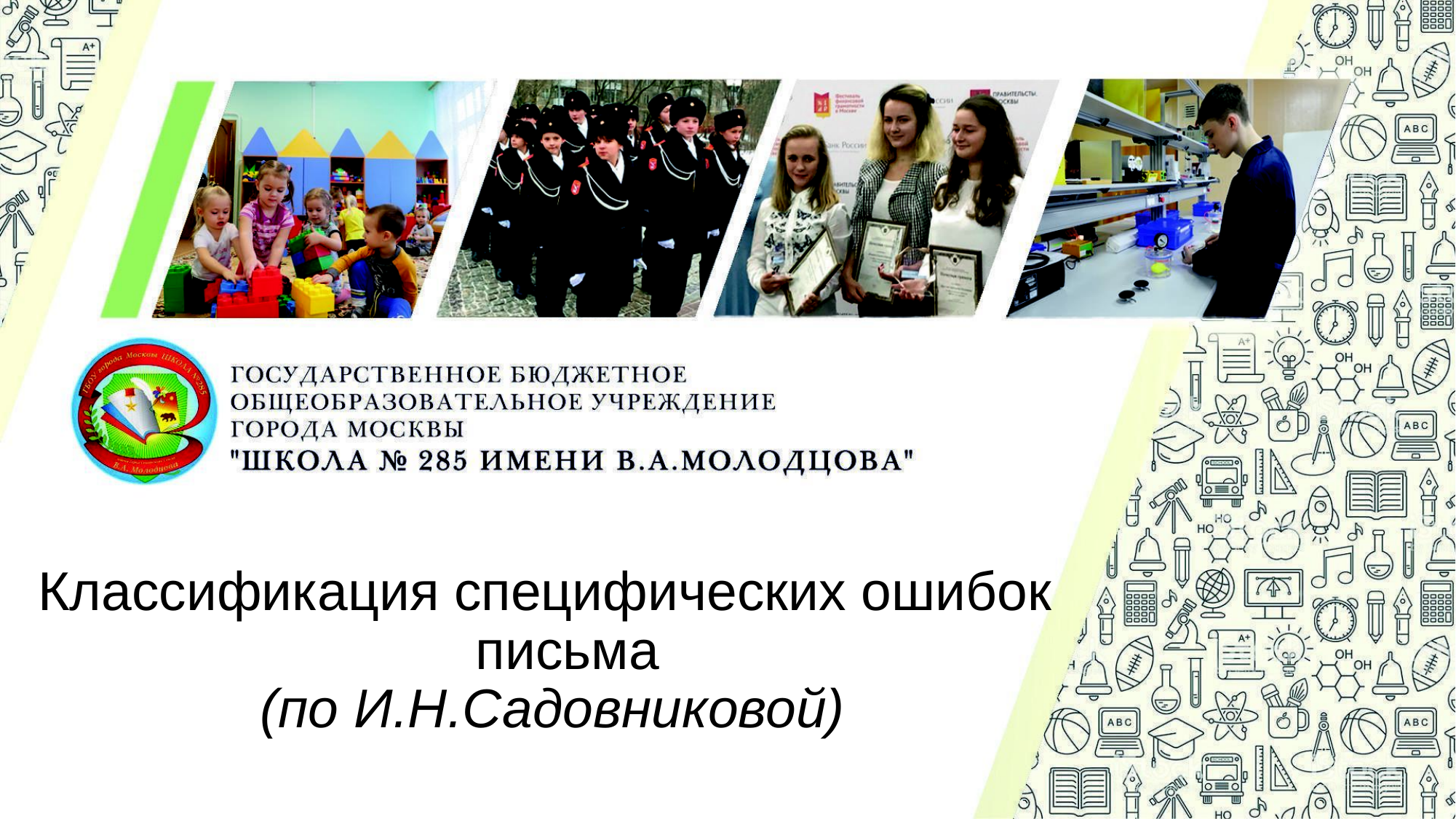

# Классификация специфических ошибок     письма
(по И.Н.Садовниковой)